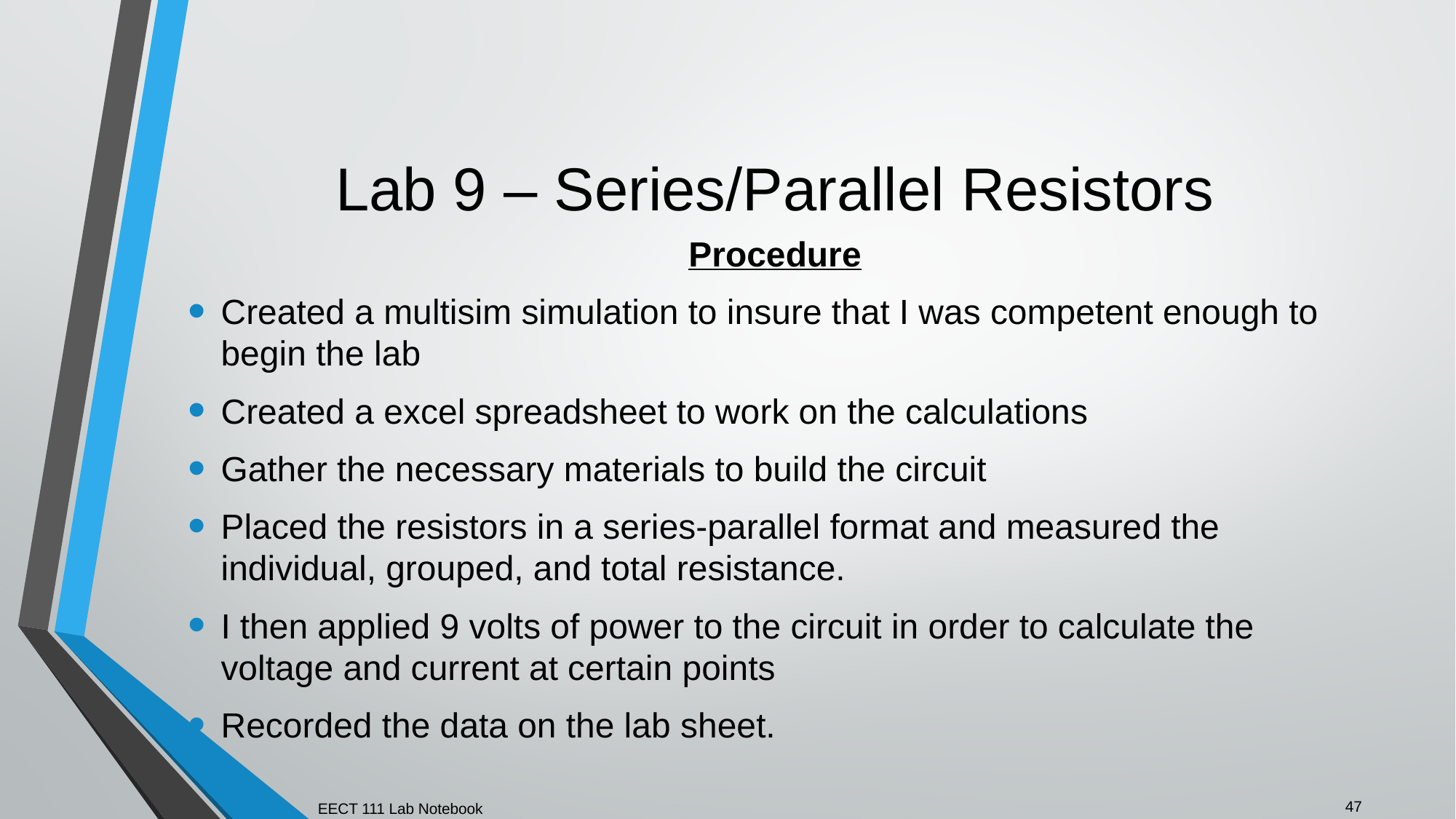

# Lab 9 – Series/Parallel Resistors
Procedure
Created a multisim simulation to insure that I was competent enough to begin the lab
Created a excel spreadsheet to work on the calculations
Gather the necessary materials to build the circuit
Placed the resistors in a series-parallel format and measured the individual, grouped, and total resistance.
I then applied 9 volts of power to the circuit in order to calculate the voltage and current at certain points
Recorded the data on the lab sheet.

47
EECT 111 Lab Notebook